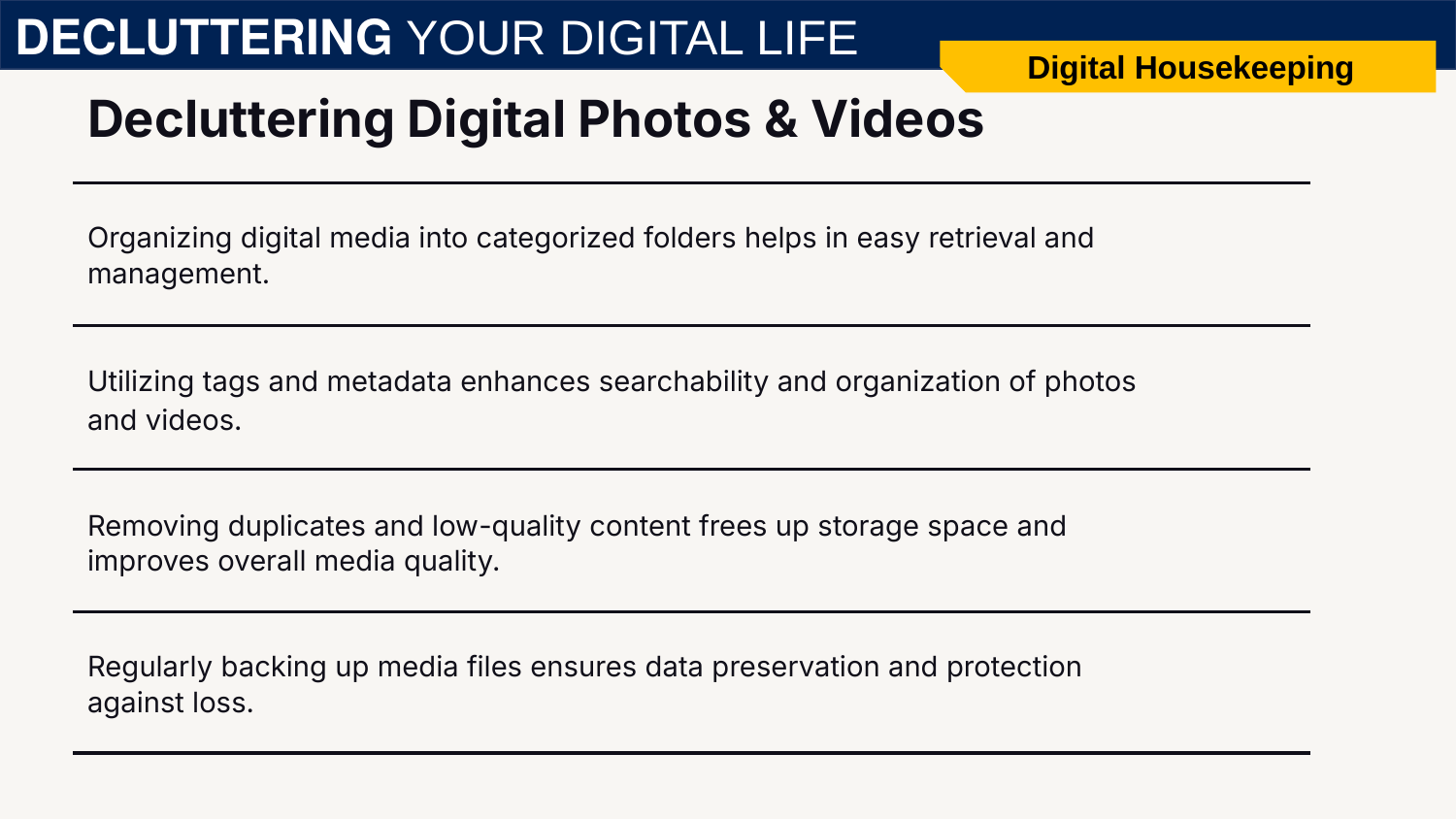

DECLUTTERING YOUR DIGITAL LIFE
Digital Housekeeping

# Decluttering Digital Photos & Videos
Organizing digital media into categorized folders helps in easy retrieval and management.
Utilizing tags and metadata enhances searchability and organization of photos and videos.
Removing duplicates and low-quality content frees up storage space and improves overall media quality.
Regularly backing up media files ensures data preservation and protection against loss.